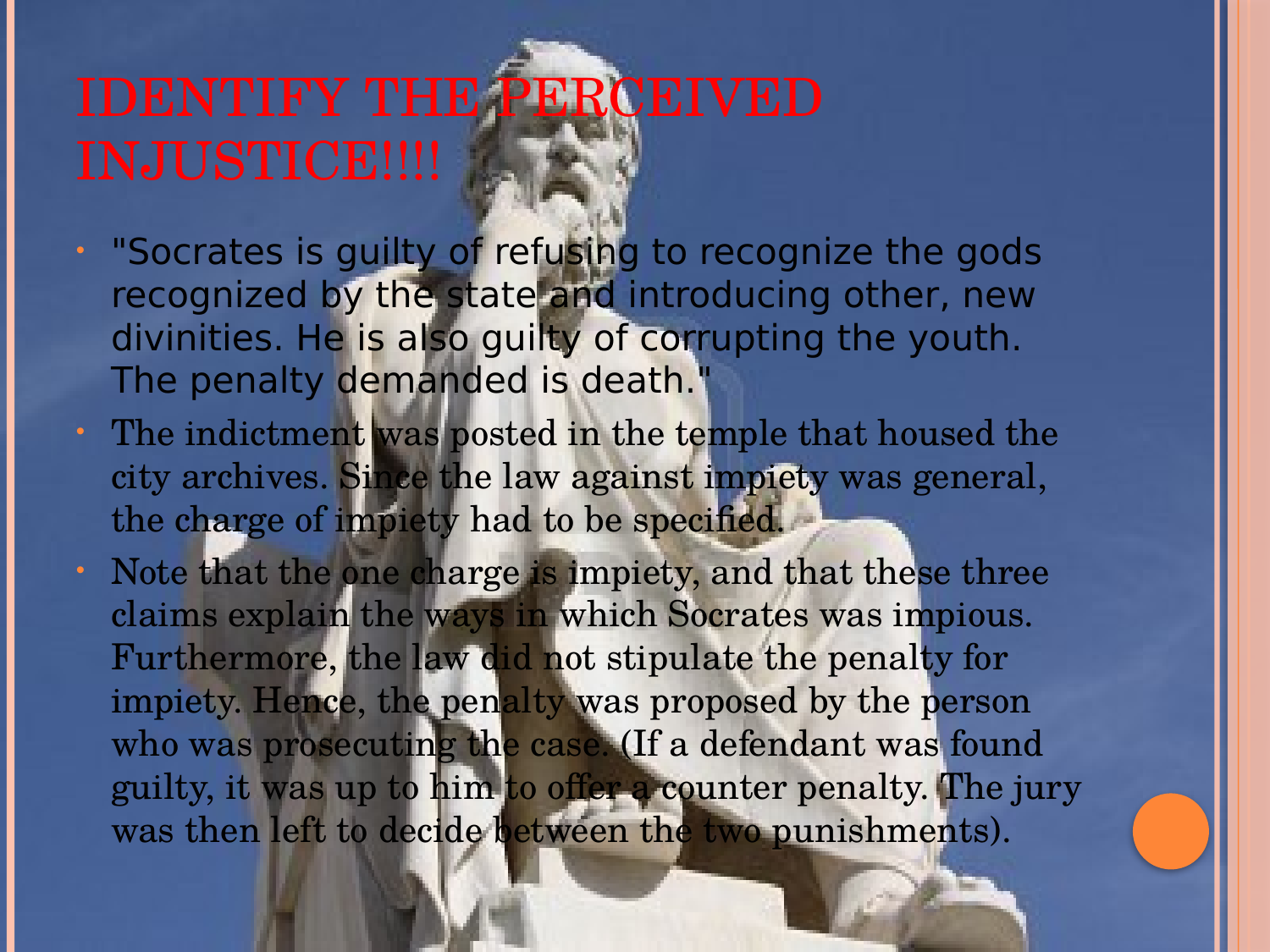

# Identify the perceived injustice!!!!
"Socrates is guilty of refusing to recognize the gods recognized by the state and introducing other, new divinities. He is also guilty of corrupting the youth. The penalty demanded is death."
The indictment was posted in the temple that housed the city archives. Since the law against impiety was general, the charge of impiety had to be specified.
Note that the one charge is impiety, and that these three claims explain the ways in which Socrates was impious. Furthermore, the law did not stipulate the penalty for impiety. Hence, the penalty was proposed by the person who was prosecuting the case. (If a defendant was found guilty, it was up to him to offer a counter penalty. The jury was then left to decide between the two punishments).